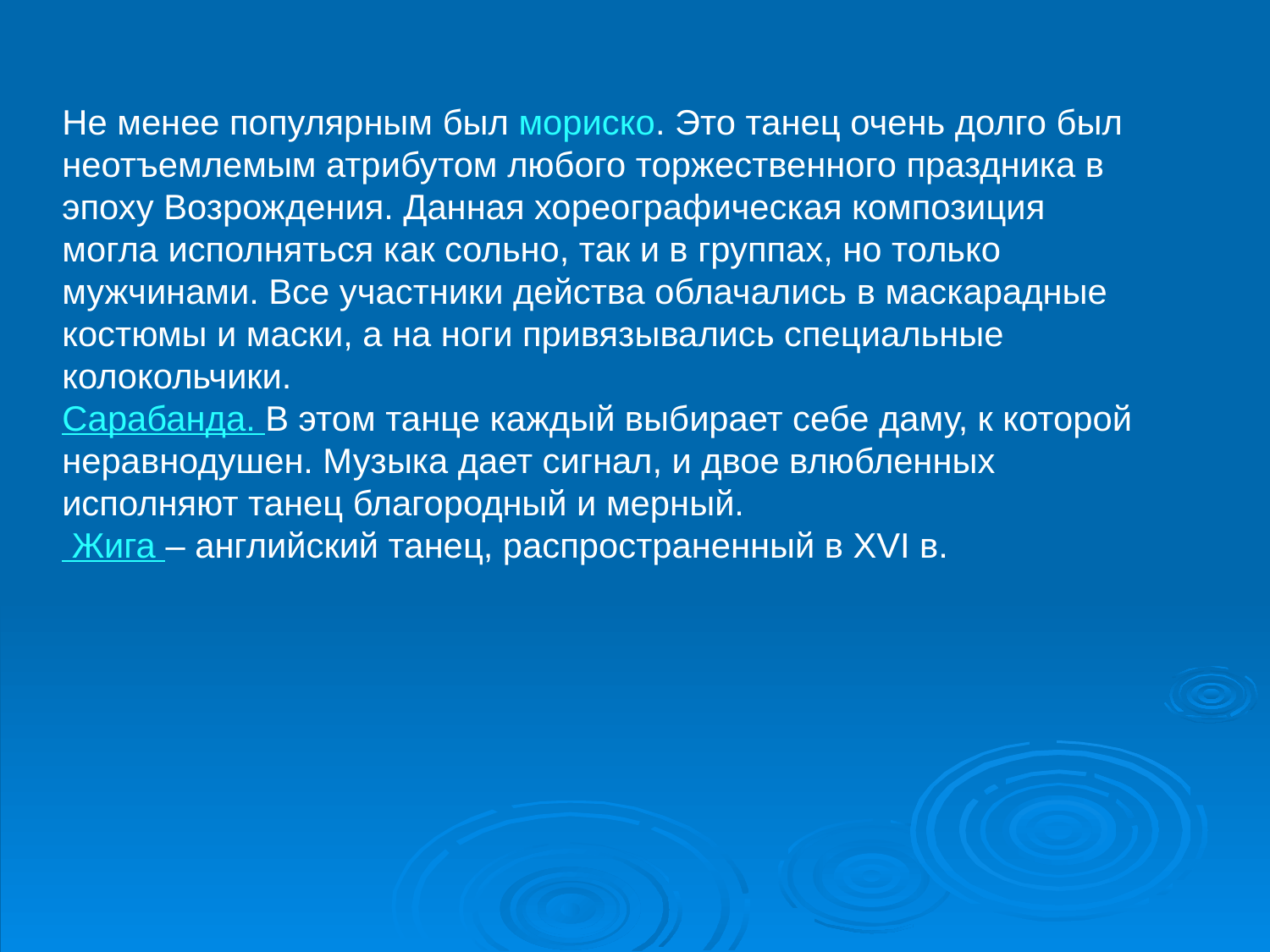

Не менее популярным был мориско. Это танец очень долго был неотъемлемым атрибутом любого торжественного праздника в эпоху Возрождения. Данная хореографическая композиция могла исполняться как сольно, так и в группах, но только мужчинами. Все участники действа облачались в маскарадные костюмы и маски, а на ноги привязывались специальные колокольчики.
Сарабанда. В этом танце каждый выбирает себе даму, к которой неравнодушен. Музыка дает сигнал, и двое влюбленных исполняют танец благородный и мерный.
 Жига – английский танец, распространенный в XVI в.